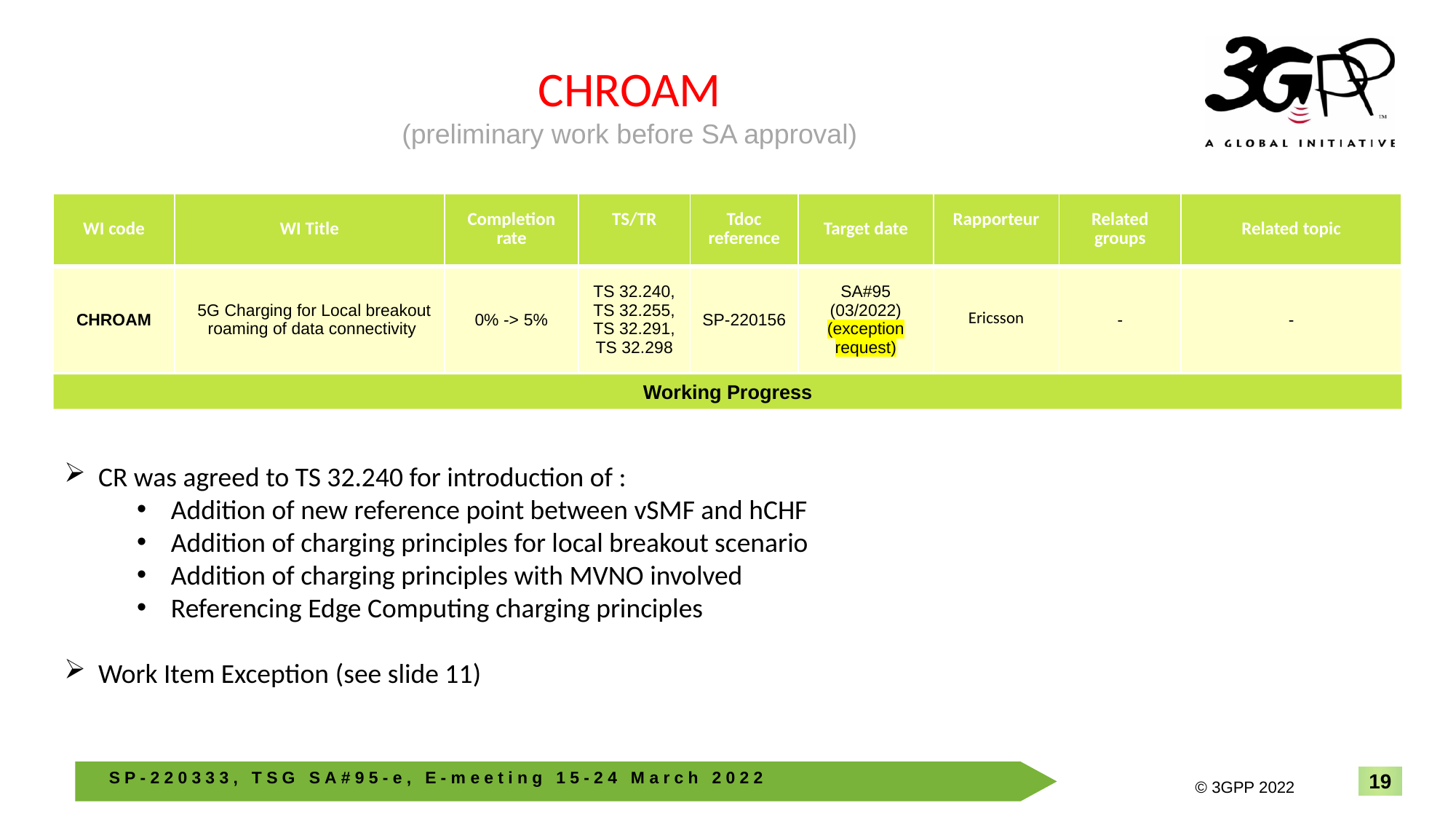

CHROAM
(preliminary work before SA approval)
| WI code | WI Title | Completion rate | TS/TR | Tdoc reference | Target date | Rapporteur | Related groups | Related topic |
| --- | --- | --- | --- | --- | --- | --- | --- | --- |
| CHROAM | 5G Charging for Local breakout roaming of data connectivity | 0% -> 5% | TS 32.240, TS 32.255, TS 32.291, TS 32.298 | SP-220156 | SA#95 (03/2022) (exception request) | Ericsson | - | - |
Working Progress

CR was agreed to TS 32.240 for introduction of :
Addition of new reference point between vSMF and hCHF
Addition of charging principles for local breakout scenario
Addition of charging principles with MVNO involved
Referencing Edge Computing charging principles

Work Item Exception (see slide 11)